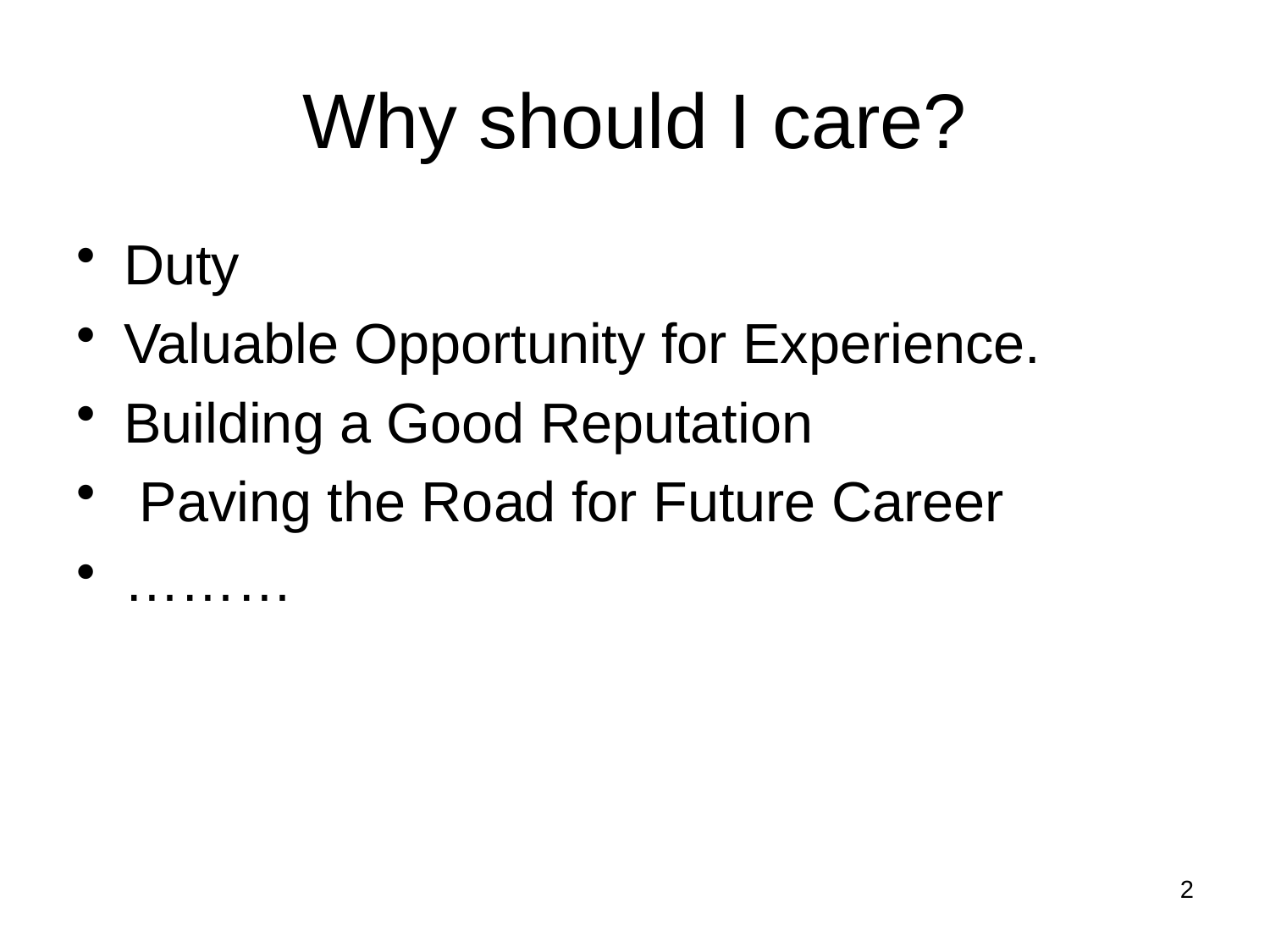

# Why should I care?
Duty
Valuable Opportunity for Experience.
Building a Good Reputation
 Paving the Road for Future Career
………
2